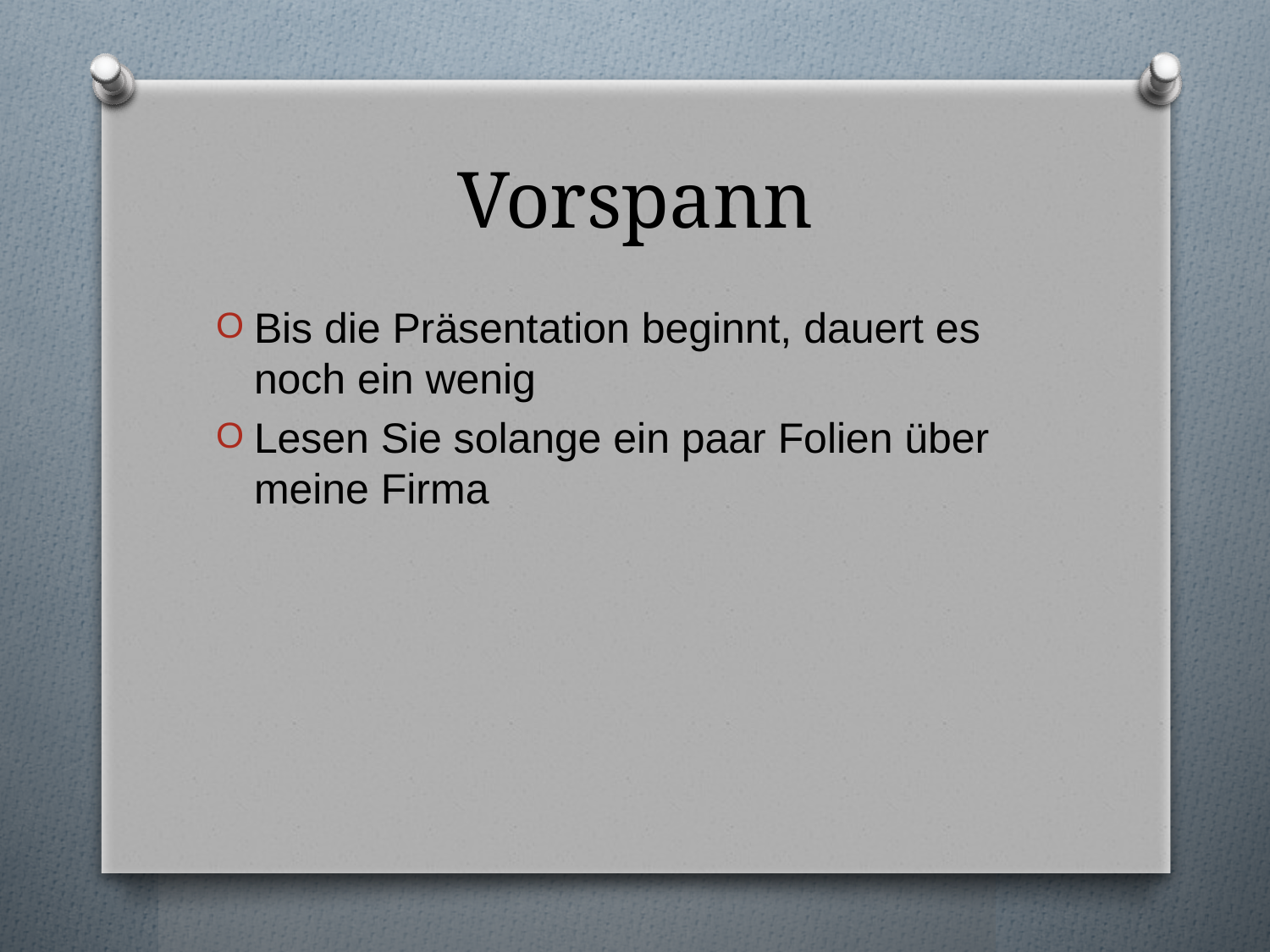

# Vorspann
Bis die Präsentation beginnt, dauert es noch ein wenig
Lesen Sie solange ein paar Folien über meine Firma